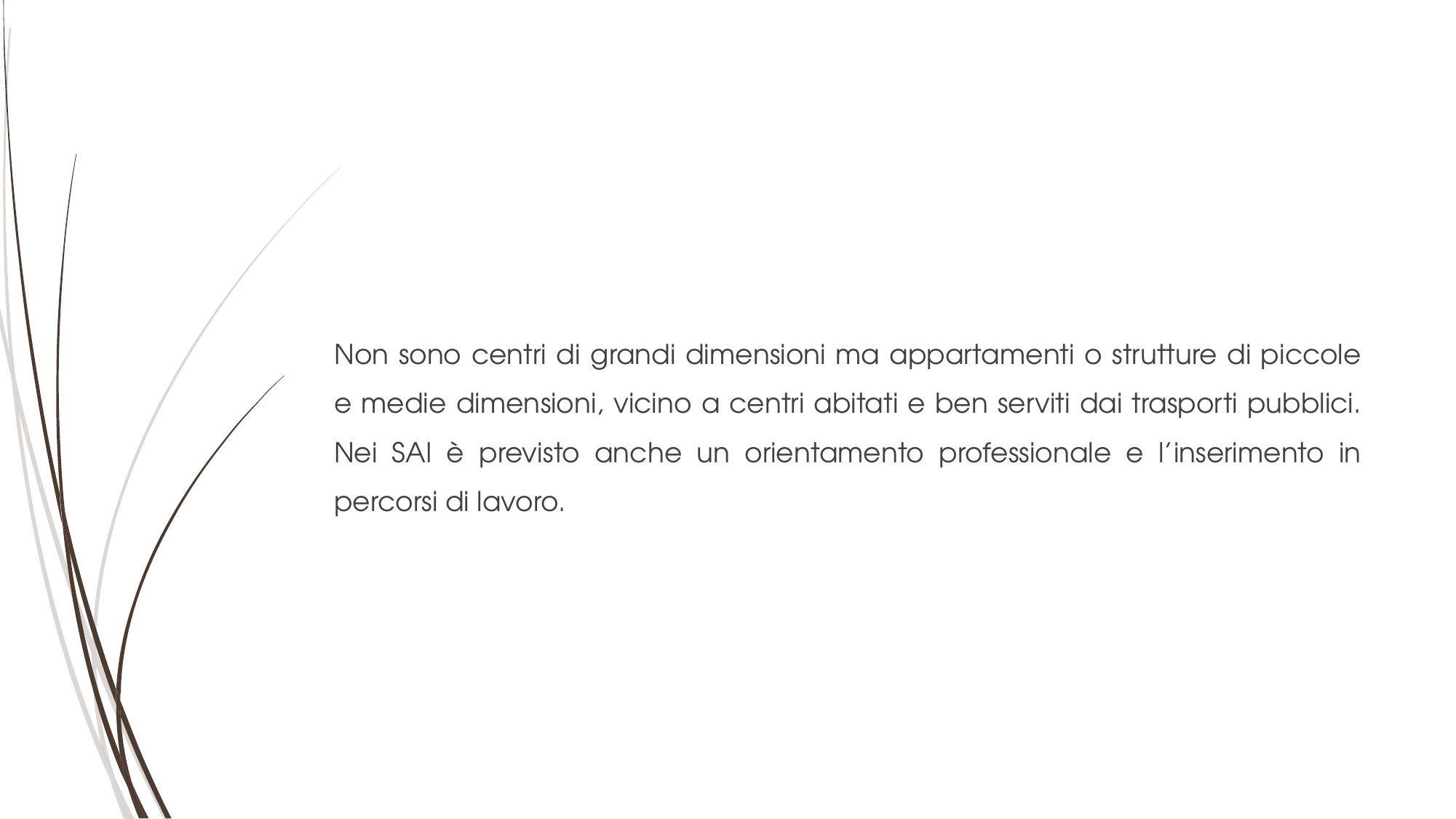

#

Non sono centri di grandi dimensioni ma appartamenti o strutture di piccole e medie dimensioni, vicino a centri abitati e ben serviti dai trasporti pubblici. Nei SAI è previsto anche un orientamento professionale e l’inserimento in percorsi di lavoro.